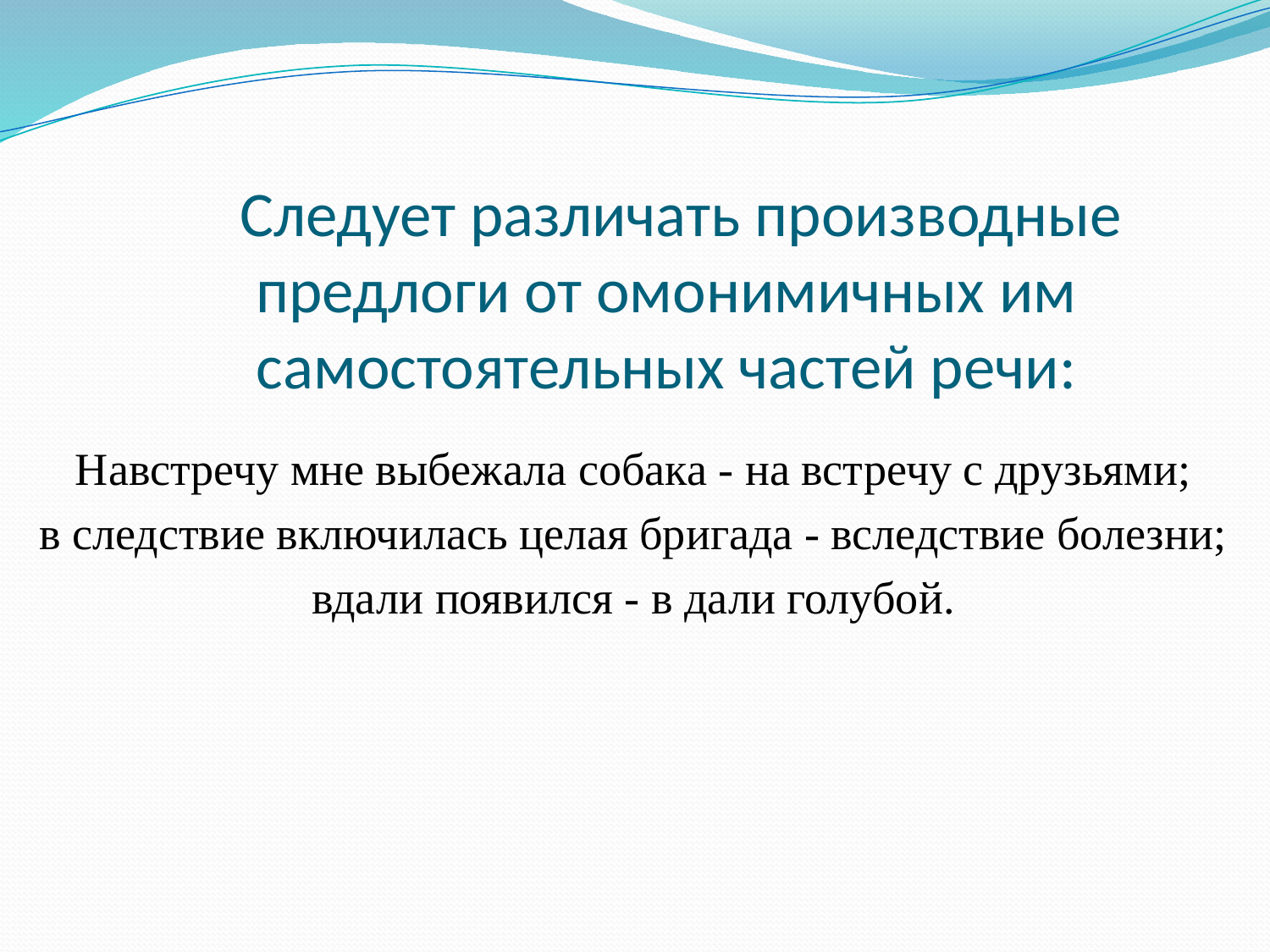

# Следует различать производные предлоги от омонимичных им самостоятельных частей речи:
Навстречу мне выбежала собака - на встречу с друзьями;
в следствие включилась целая бригада - вследствие болезни;
вдали появился - в дали голубой.